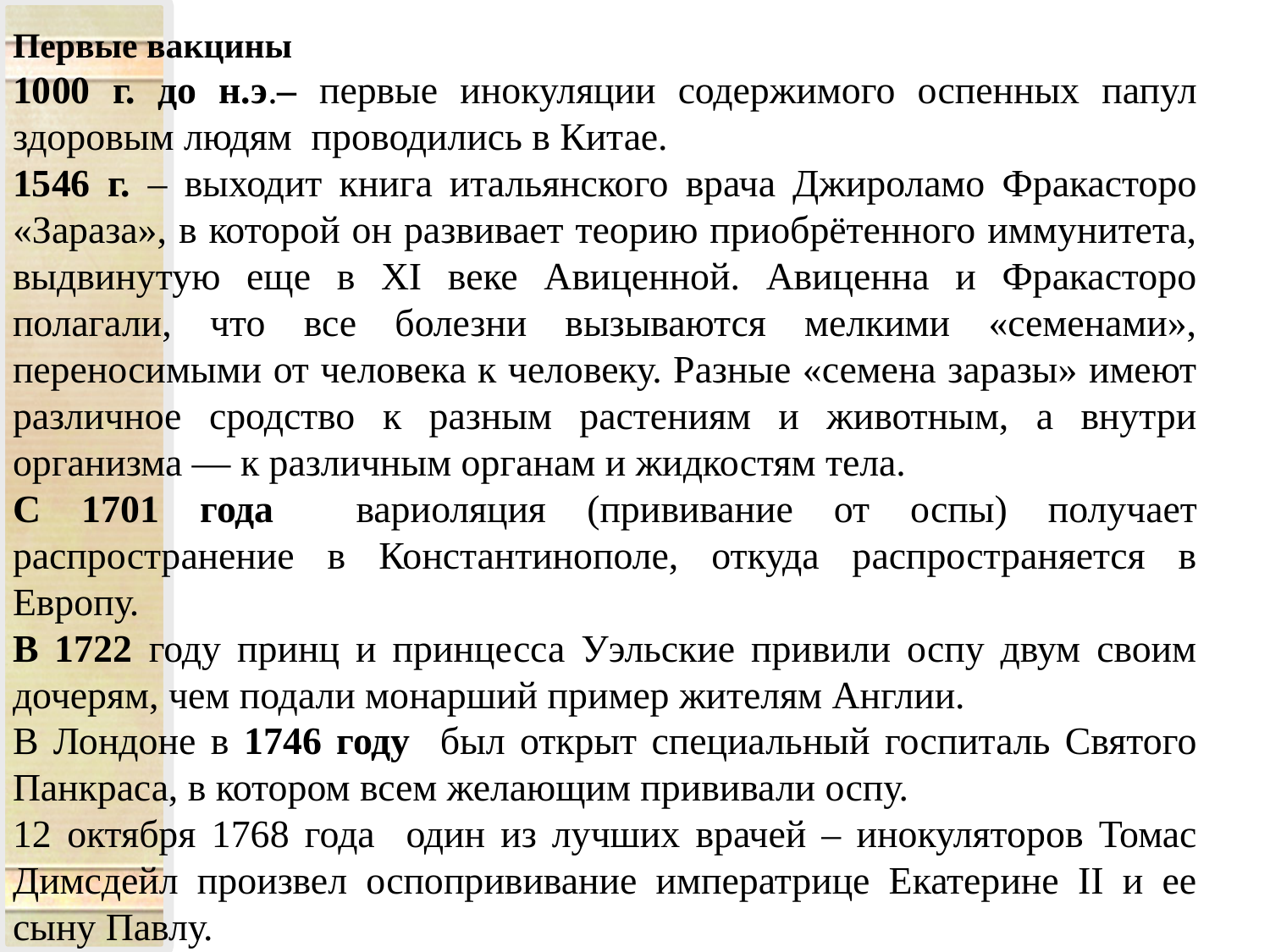

Первые вакцины
1000 г. до н.э.– первые инокуляции содержимого оспенных папул здоровым людям  проводились в Китае.
1546 г. – выходит книга итальянского врача Джироламо Фракасторо «Зараза», в которой он развивает теорию приобрётенного иммунитета, выдвинутую еще в XI веке Авиценной. Авиценна и Фракасторо полагали, что все болезни вызываются мелкими «семенами», переносимыми от человека к человеку. Разные «семена заразы» имеют различное сродство к разным растениям и животным, а внутри организма — к различным органам и жидкостям тела.
С 1701 года  вариоляция (прививание от оспы) получает распространение в Константинополе, откуда распространяется в Европу.
В 1722 году принц и принцесса Уэльские привили оспу двум своим дочерям, чем подали монарший пример жителям Англии.
В Лондоне в 1746 году  был открыт специальный госпиталь Святого Панкраса, в котором всем желающим прививали оспу.
12 октября 1768 года  один из лучших врачей – инокуляторов Томас Димсдейл произвел оспопрививание императрице Екатерине II и ее сыну Павлу.